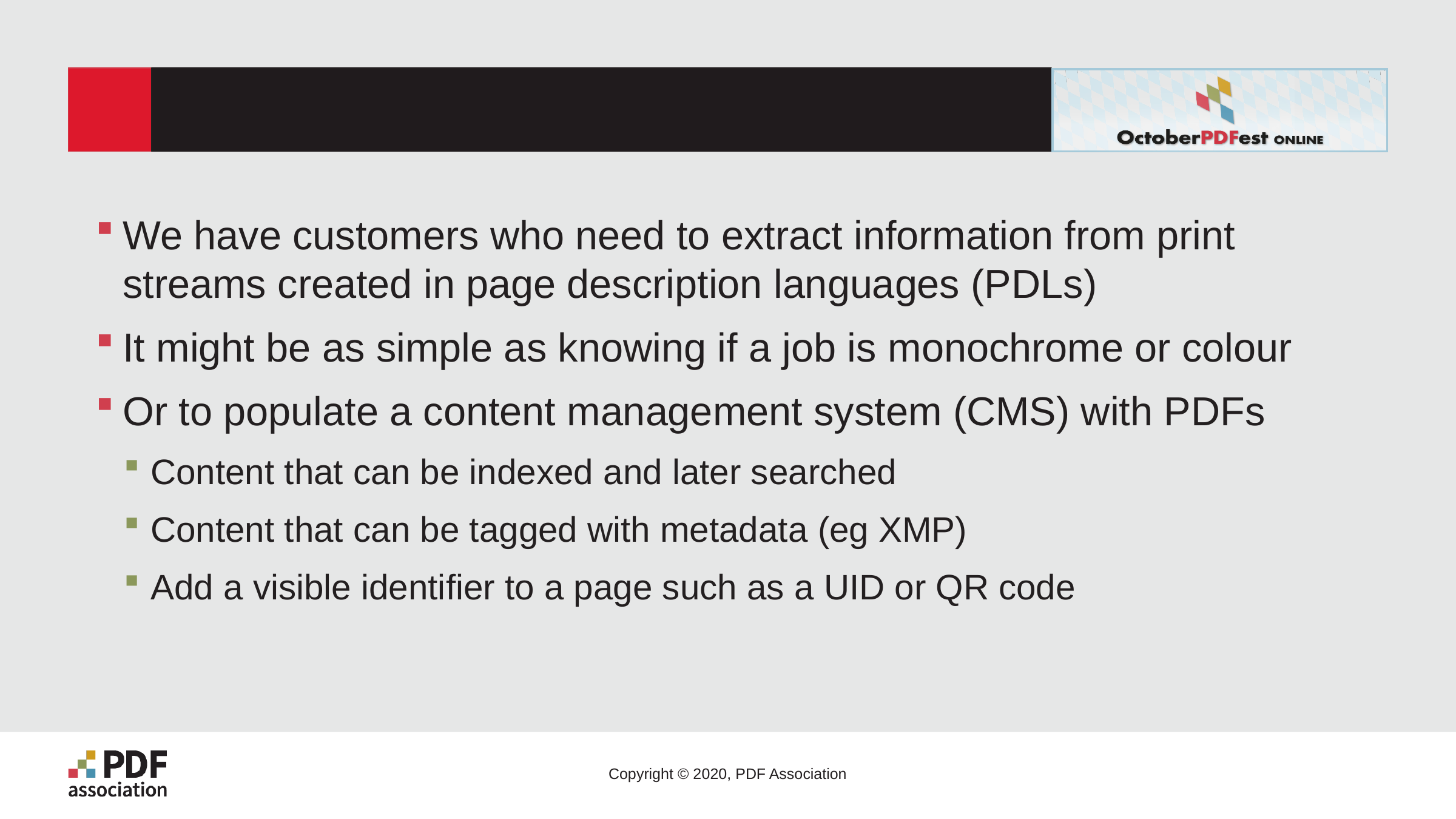

# Why it matters?
We have customers who need to extract information from print streams created in page description languages (PDLs)
It might be as simple as knowing if a job is monochrome or colour
Or to populate a content management system (CMS) with PDFs
Content that can be indexed and later searched
Content that can be tagged with metadata (eg XMP)
Add a visible identifier to a page such as a UID or QR code
3
Copyright © 2020, PDF Association